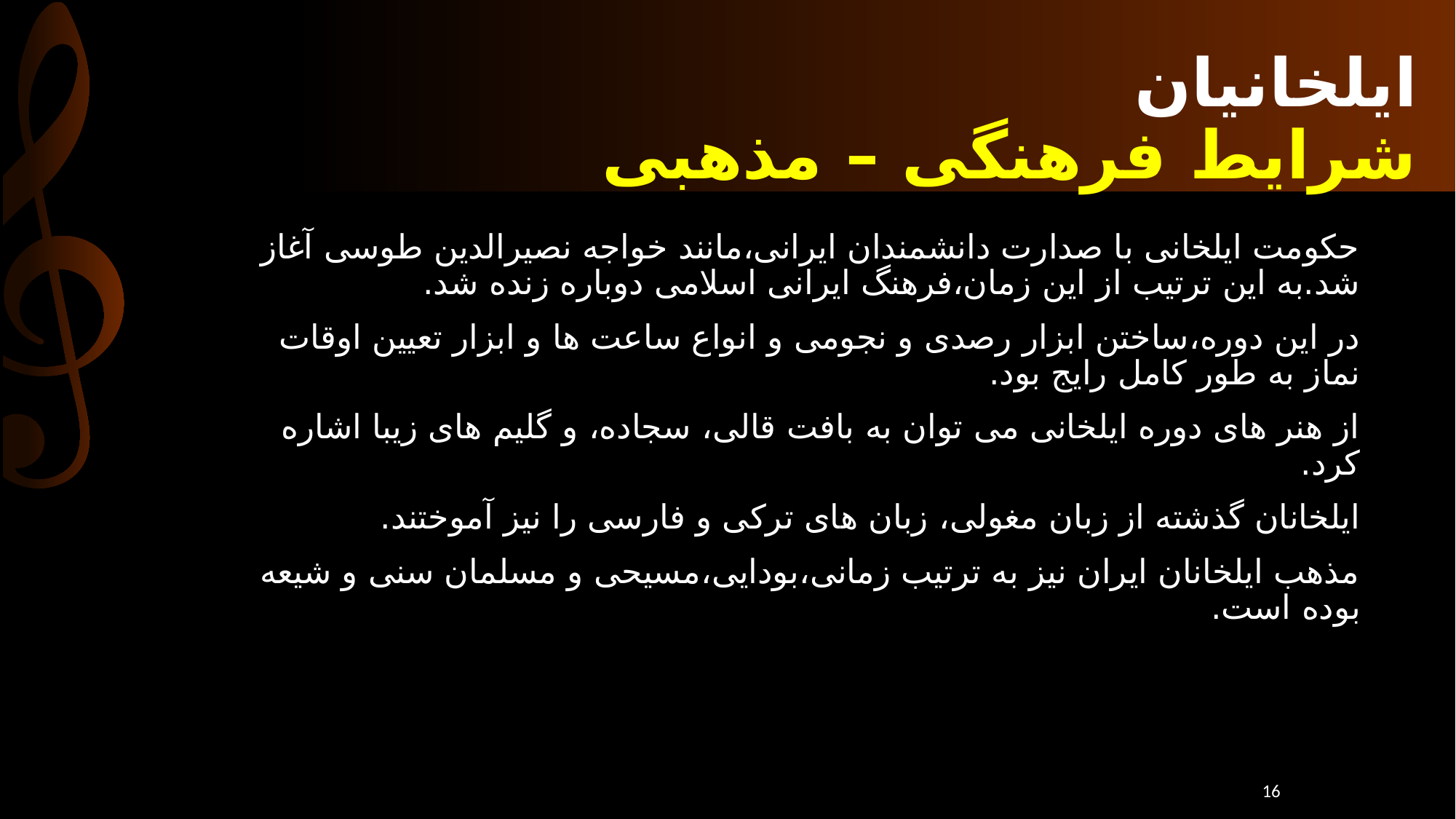

# ایلخانیان شرایط فرهنگی – مذهبی
حکومت ایلخانی با صدارت دانشمندان ایرانی،مانند خواجه نصیرالدین طوسی آغاز شد.به این ترتیب از این زمان،فرهنگ ایرانی اسلامی دوباره زنده شد.
در این دوره،ساختن ابزار رصدی و نجومی و انواع ساعت ها و ابزار تعیین اوقات نماز به طور کامل رایج بود.
از هنر های دوره ایلخانی می توان به بافت قالی، سجاده، و گلیم های زیبا اشاره کرد.
ایلخانان گذشته از زبان مغولی، زبان های ترکی و فارسی را نیز آموختند.
مذهب ایلخانان ایران نیز به ترتیب زمانی،بودایی،مسیحی و مسلمان سنی و شیعه بوده است.

16